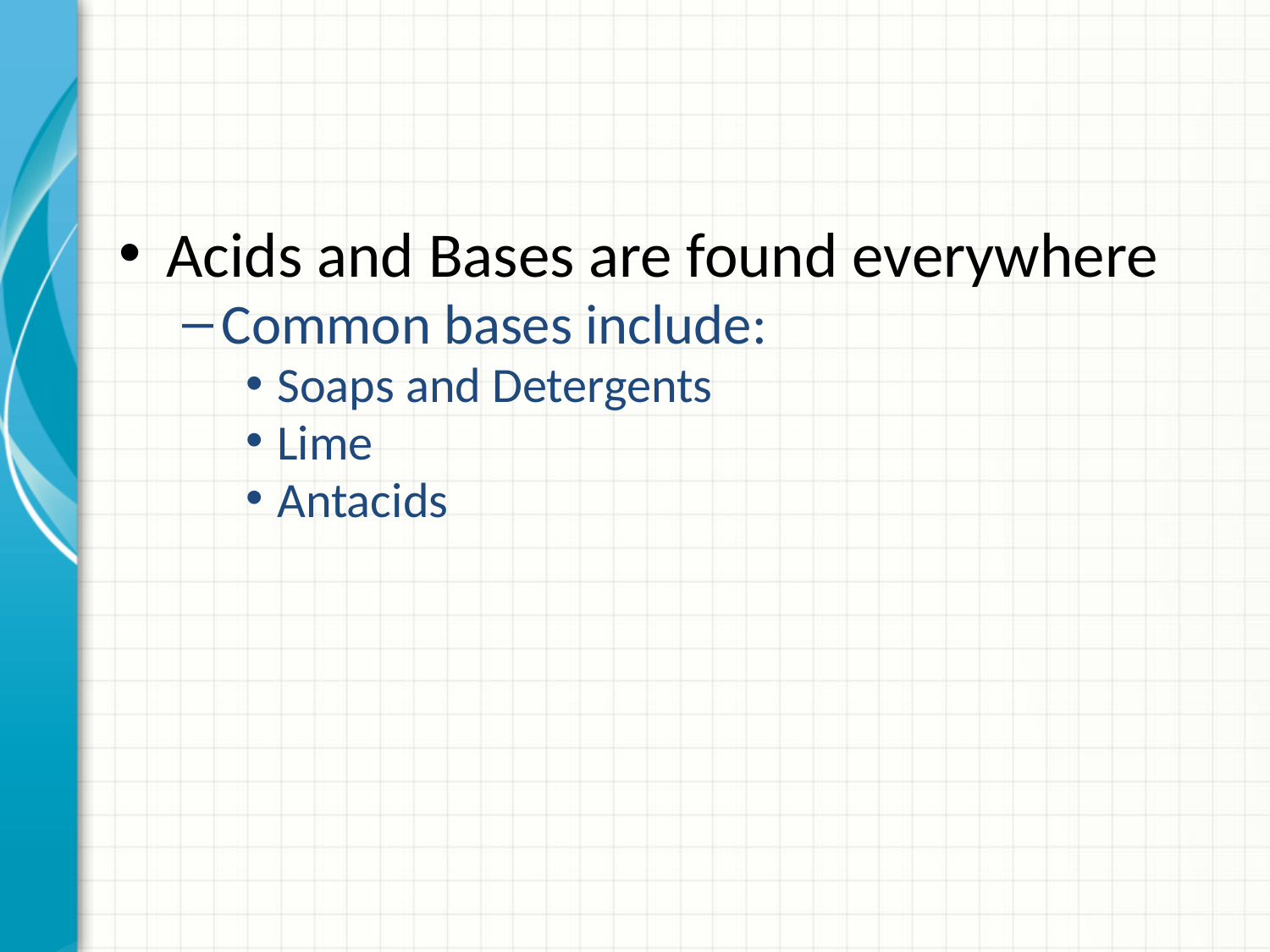

Acids and Bases are found everywhere
Common bases include:
Soaps and Detergents
Lime
Antacids